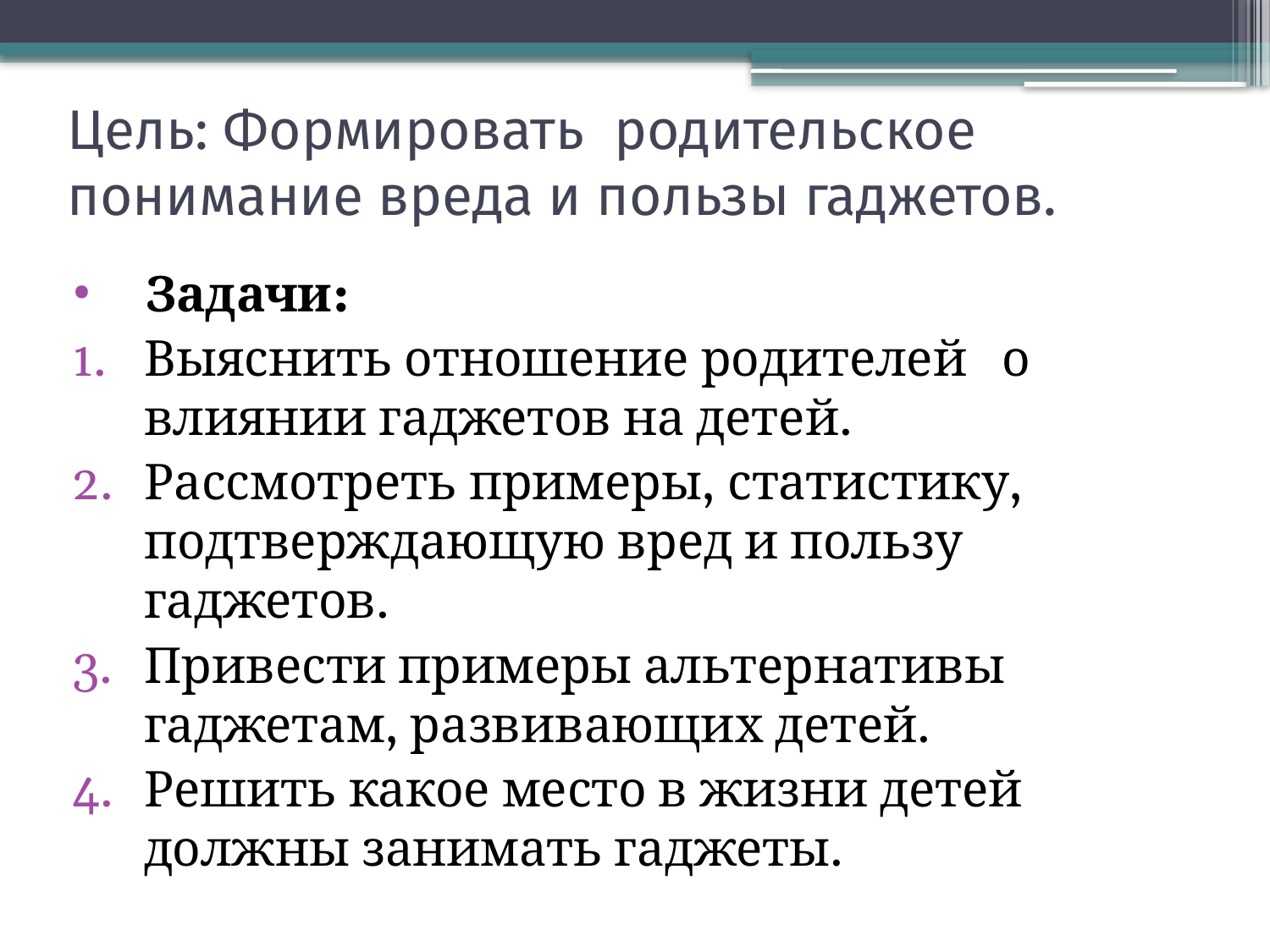

# Цель: Формировать  родительское понимание вреда и пользы гаджетов.
   Задачи:
Выяснить отношение родителей   о  влиянии гаджетов на детей.
Рассмотреть примеры, статистику, подтверждающую вред и пользу гаджетов.
Привести примеры альтернативы гаджетам, развивающих детей.
Решить какое место в жизни детей  должны занимать гаджеты.